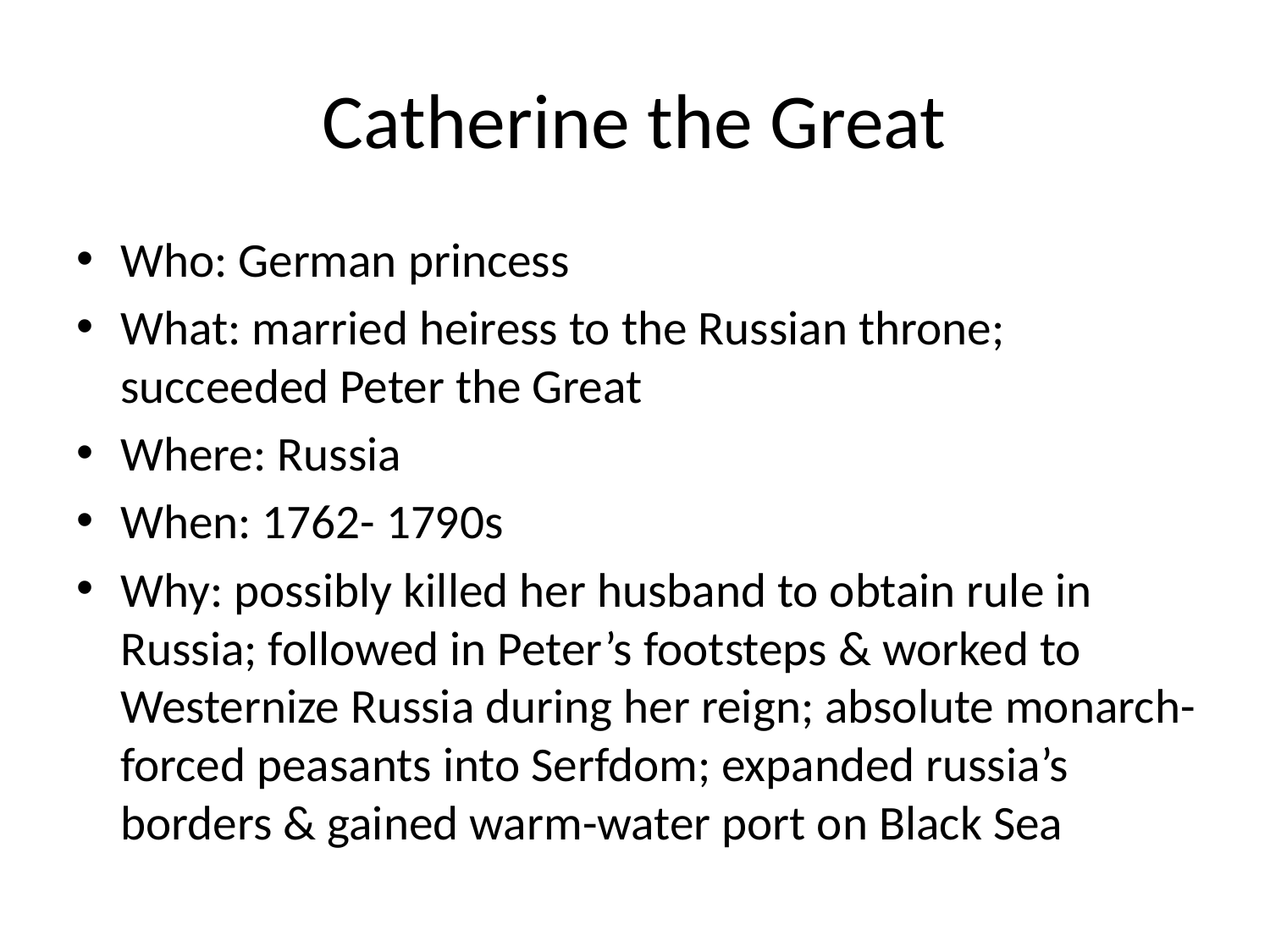

# Catherine the Great
Who: German princess
What: married heiress to the Russian throne; succeeded Peter the Great
Where: Russia
When: 1762- 1790s
Why: possibly killed her husband to obtain rule in Russia; followed in Peter’s footsteps & worked to Westernize Russia during her reign; absolute monarch- forced peasants into Serfdom; expanded russia’s borders & gained warm-water port on Black Sea